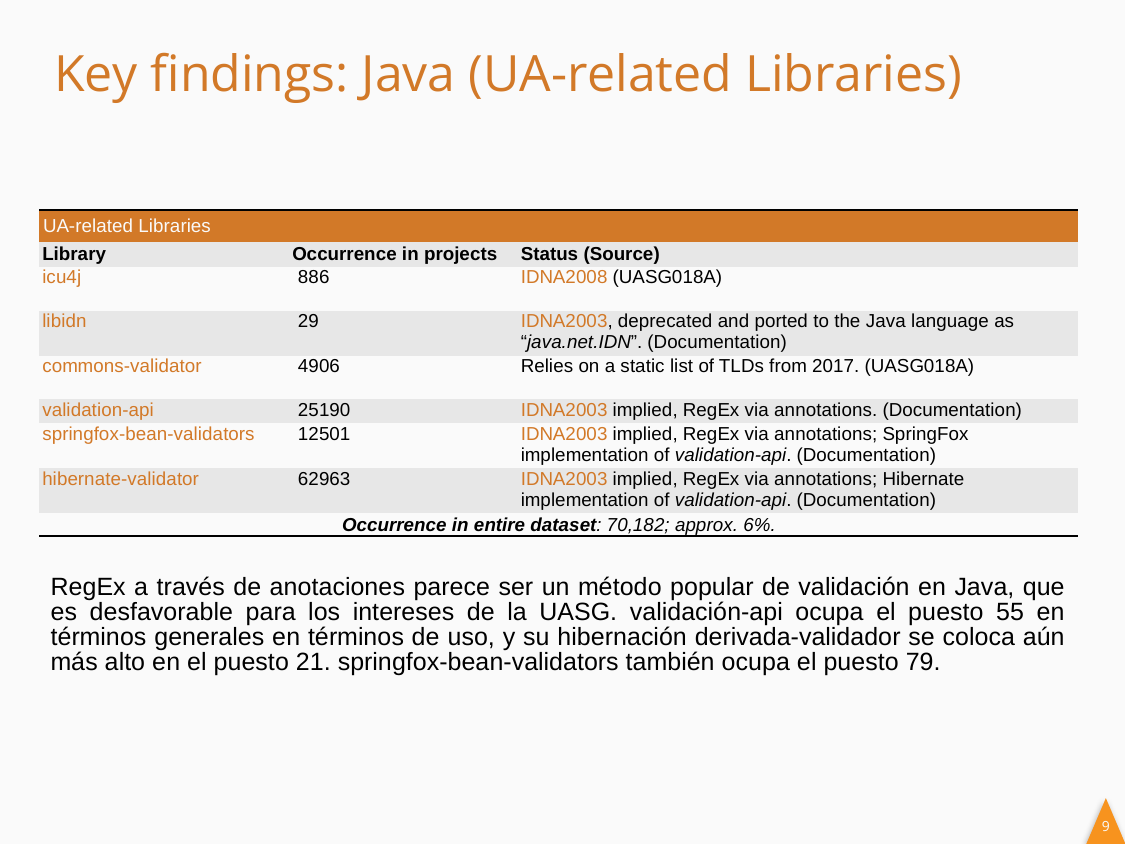

# Key findings: Java (UA-related Libraries)
| UA-related Libraries |  |  |
| --- | --- | --- |
| Library | Occurrence in projects | Status (Source) |
| icu4j | 886 | IDNA2008 (UASG018A) |
| libidn | 29 | IDNA2003, deprecated and ported to the Java language as “java.net.IDN”. (Documentation) |
| commons-validator | 4906 | Relies on a static list of TLDs from 2017. (UASG018A) |
| validation-api | 25190 | IDNA2003 implied, RegEx via annotations. (Documentation) |
| springfox-bean-validators | 12501 | IDNA2003 implied, RegEx via annotations; SpringFox implementation of validation-api. (Documentation) |
| hibernate-validator | 62963 | IDNA2003 implied, RegEx via annotations; Hibernate implementation of validation-api. (Documentation) |
| Occurrence in entire dataset: 70,182; approx. 6%. |  |  |
RegEx a través de anotaciones parece ser un método popular de validación en Java, que es desfavorable para los intereses de la UASG. validación-api ocupa el puesto 55 en términos generales en términos de uso, y su hibernación derivada-validador se coloca aún más alto en el puesto 21. springfox-bean-validators también ocupa el puesto 79.